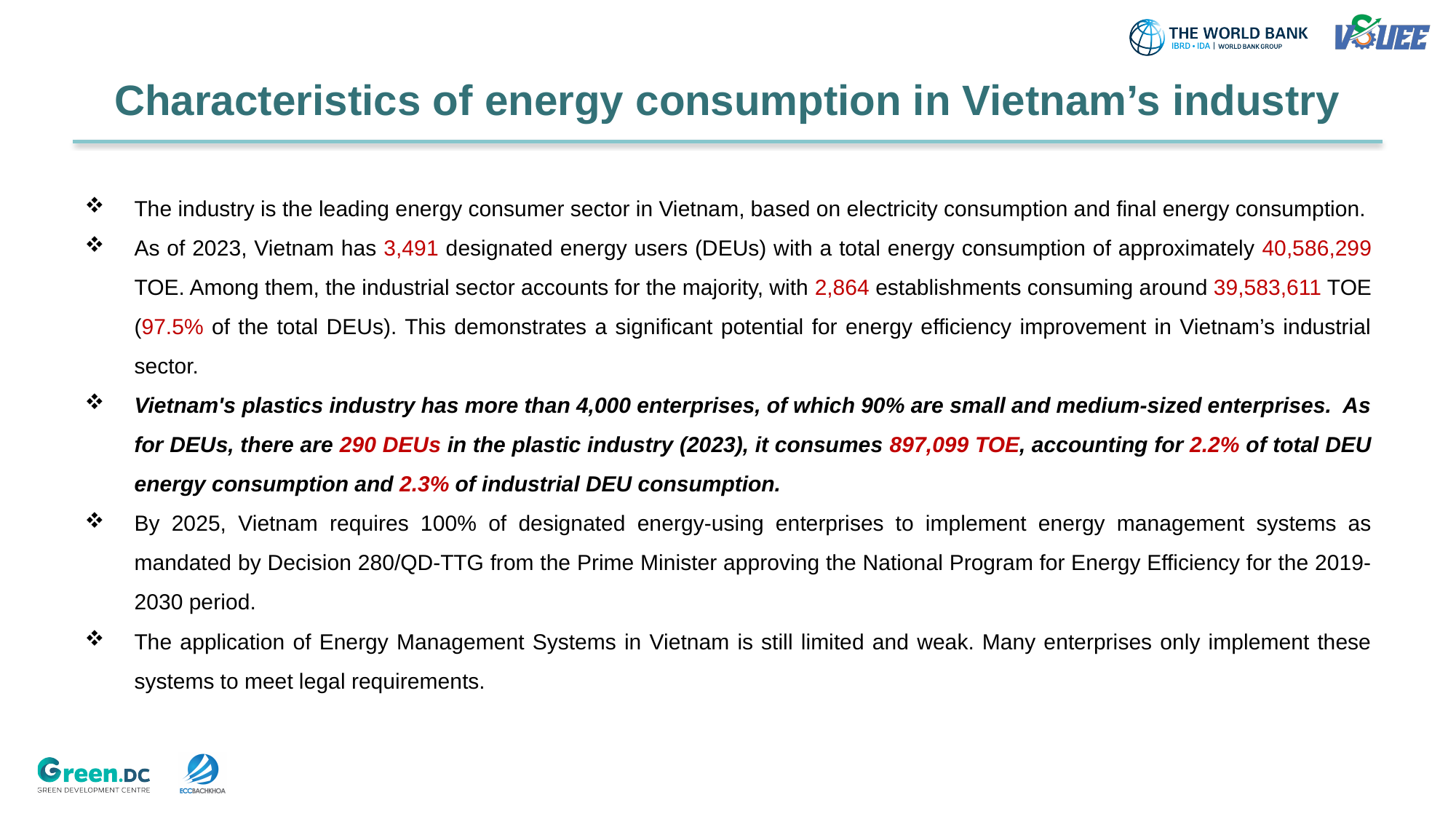

3
# Characteristics of energy consumption in Vietnam’s industry
The industry is the leading energy consumer sector in Vietnam, based on electricity consumption and final energy consumption.
As of 2023, Vietnam has 3,491 designated energy users (DEUs) with a total energy consumption of approximately 40,586,299 TOE. Among them, the industrial sector accounts for the majority, with 2,864 establishments consuming around 39,583,611 TOE (97.5% of the total DEUs). This demonstrates a significant potential for energy efficiency improvement in Vietnam’s industrial sector.
Vietnam's plastics industry has more than 4,000 enterprises, of which 90% are small and medium-sized enterprises.  As for DEUs, there are 290 DEUs in the plastic industry (2023), it consumes 897,099 TOE, accounting for 2.2% of total DEU energy consumption and 2.3% of industrial DEU consumption.
By 2025, Vietnam requires 100% of designated energy-using enterprises to implement energy management systems as mandated by Decision 280/QD-TTG from the Prime Minister approving the National Program for Energy Efficiency for the 2019-2030 period.
The application of Energy Management Systems in Vietnam is still limited and weak. Many enterprises only implement these systems to meet legal requirements.